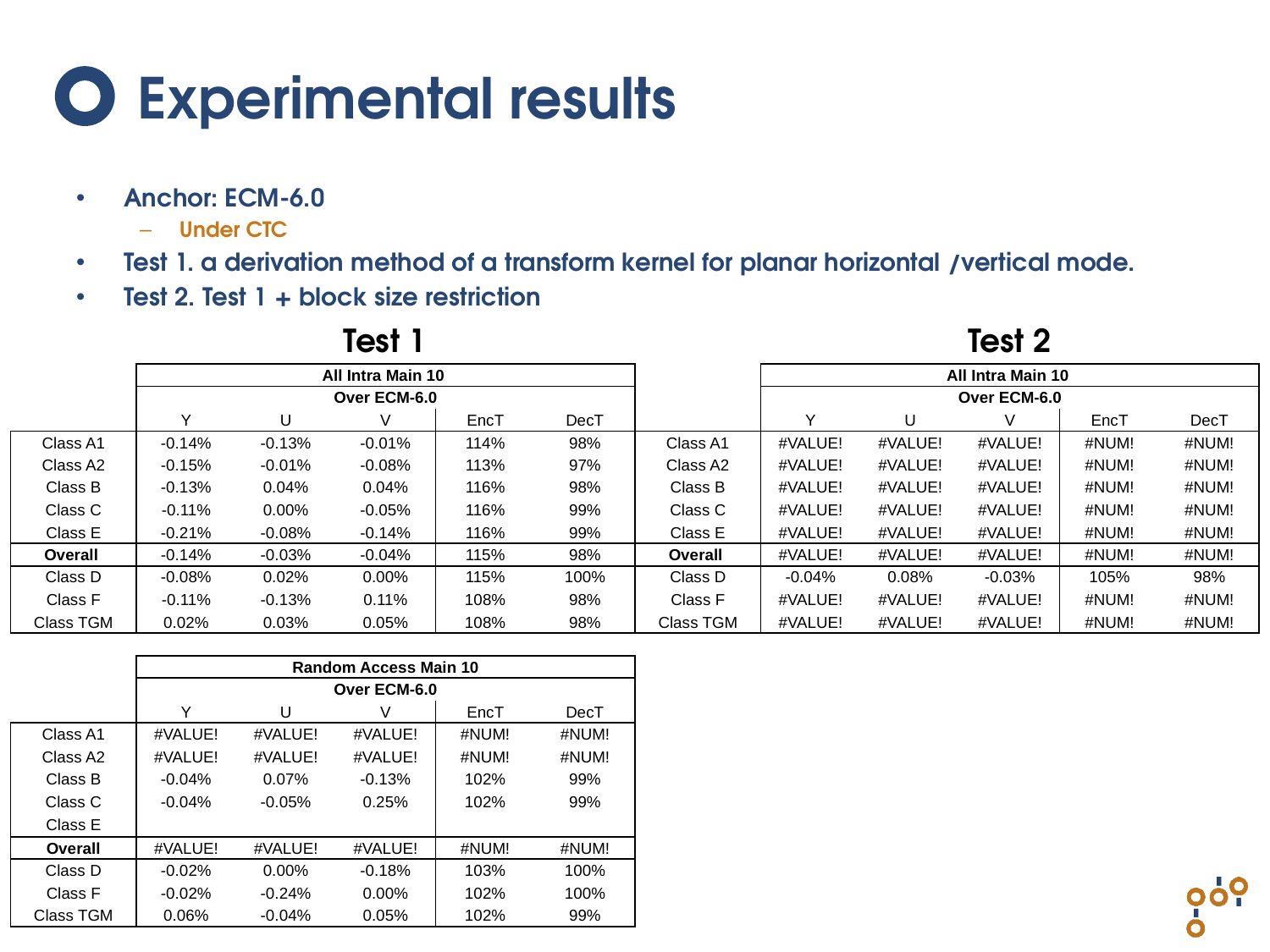

# Experimental results
Anchor: ECM-6.0
Under CTC
Test 1. a derivation method of a transform kernel for planar horizontal /vertical mode.
Test 2. Test 1 + block size restriction

Test 1
Test 2
|  | All Intra Main 10 |  |  |  |  |
| --- | --- | --- | --- | --- | --- |
|  | Over ECM-6.0 |  |  |  |  |
|  | Y | U | V | EncT | DecT |
| Class A1 | -0.14% | -0.13% | -0.01% | 114% | 98% |
| Class A2 | -0.15% | -0.01% | -0.08% | 113% | 97% |
| Class B | -0.13% | 0.04% | 0.04% | 116% | 98% |
| Class C | -0.11% | 0.00% | -0.05% | 116% | 99% |
| Class E | -0.21% | -0.08% | -0.14% | 116% | 99% |
| Overall | -0.14% | -0.03% | -0.04% | 115% | 98% |
| Class D | -0.08% | 0.02% | 0.00% | 115% | 100% |
| Class F | -0.11% | -0.13% | 0.11% | 108% | 98% |
| Class TGM | 0.02% | 0.03% | 0.05% | 108% | 98% |
|  |  |  |  |  |  |
|  | Random Access Main 10 |  |  |  |  |
|  | Over ECM-6.0 |  |  |  |  |
|  | Y | U | V | EncT | DecT |
| Class A1 | #VALUE! | #VALUE! | #VALUE! | #NUM! | #NUM! |
| Class A2 | #VALUE! | #VALUE! | #VALUE! | #NUM! | #NUM! |
| Class B | -0.04% | 0.07% | -0.13% | 102% | 99% |
| Class C | -0.04% | -0.05% | 0.25% | 102% | 99% |
| Class E |  |  |  |  |  |
| Overall | #VALUE! | #VALUE! | #VALUE! | #NUM! | #NUM! |
| Class D | -0.02% | 0.00% | -0.18% | 103% | 100% |
| Class F | -0.02% | -0.24% | 0.00% | 102% | 100% |
| Class TGM | 0.06% | -0.04% | 0.05% | 102% | 99% |
|  | All Intra Main 10 |  |  |  |  |
| --- | --- | --- | --- | --- | --- |
|  | Over ECM-6.0 |  |  |  |  |
|  | Y | U | V | EncT | DecT |
| Class A1 | #VALUE! | #VALUE! | #VALUE! | #NUM! | #NUM! |
| Class A2 | #VALUE! | #VALUE! | #VALUE! | #NUM! | #NUM! |
| Class B | #VALUE! | #VALUE! | #VALUE! | #NUM! | #NUM! |
| Class C | #VALUE! | #VALUE! | #VALUE! | #NUM! | #NUM! |
| Class E | #VALUE! | #VALUE! | #VALUE! | #NUM! | #NUM! |
| Overall | #VALUE! | #VALUE! | #VALUE! | #NUM! | #NUM! |
| Class D | -0.04% | 0.08% | -0.03% | 105% | 98% |
| Class F | #VALUE! | #VALUE! | #VALUE! | #NUM! | #NUM! |
| Class TGM | #VALUE! | #VALUE! | #VALUE! | #NUM! | #NUM! |